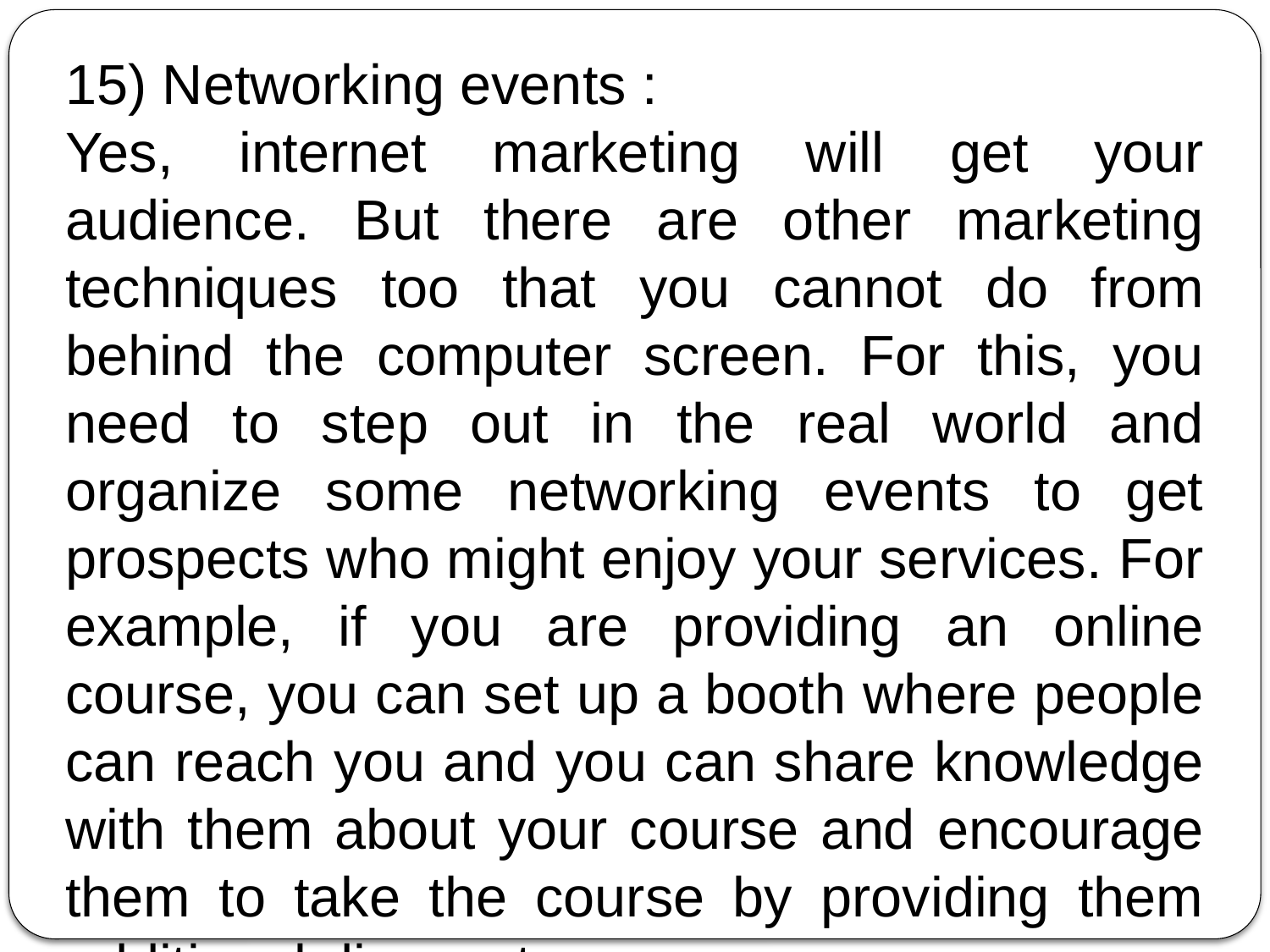

15) Networking events :
Yes, internet marketing will get your audience. But there are other marketing techniques too that you cannot do from behind the computer screen. For this, you need to step out in the real world and organize some networking events to get prospects who might enjoy your services. For example, if you are providing an online course, you can set up a booth where people can reach you and you can share knowledge with them about your course and encourage them to take the course by providing them additional discounts